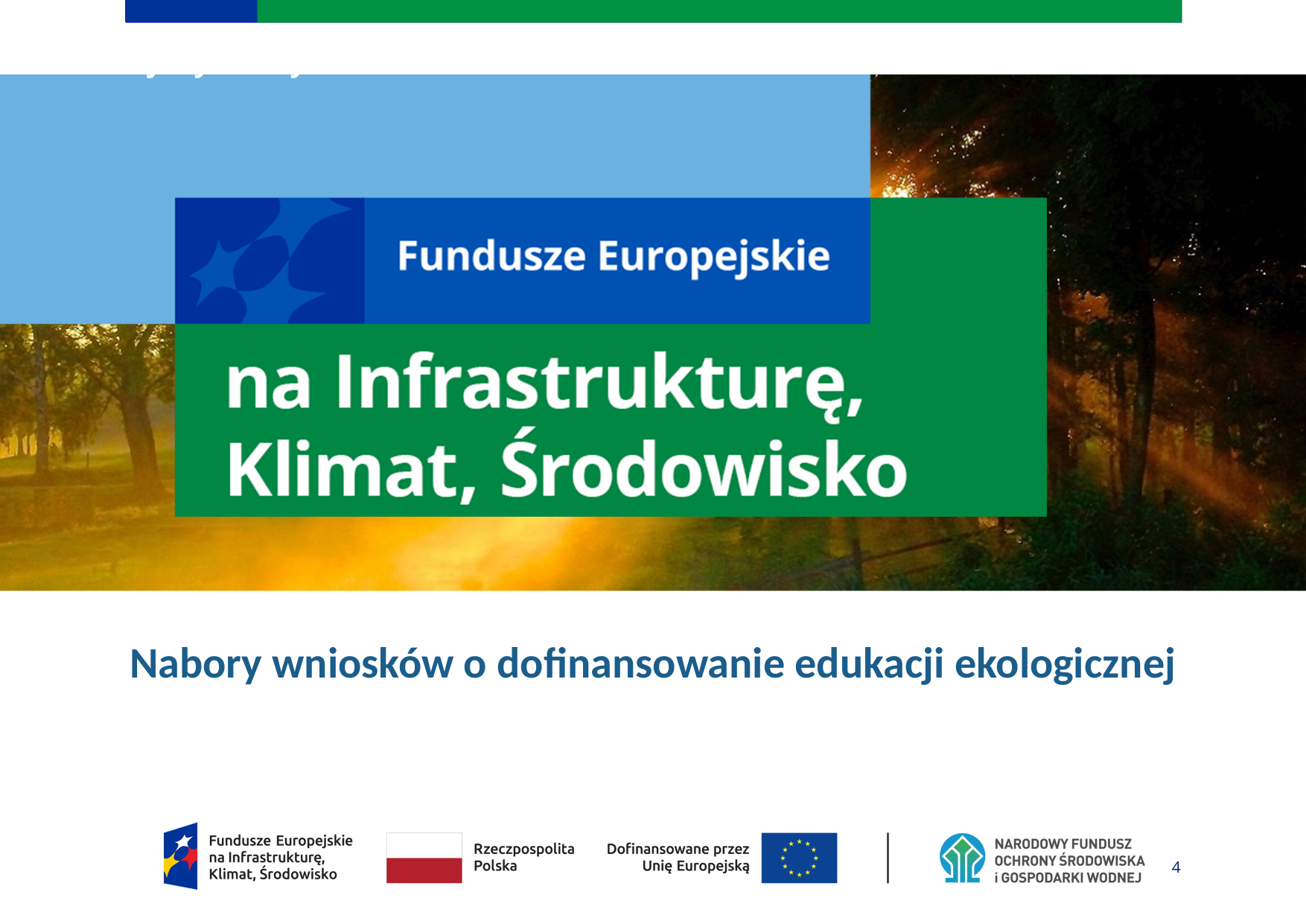

# Slajd tytułowy
Nabory wniosków o dofinansowanie edukacji ekologicznej
4